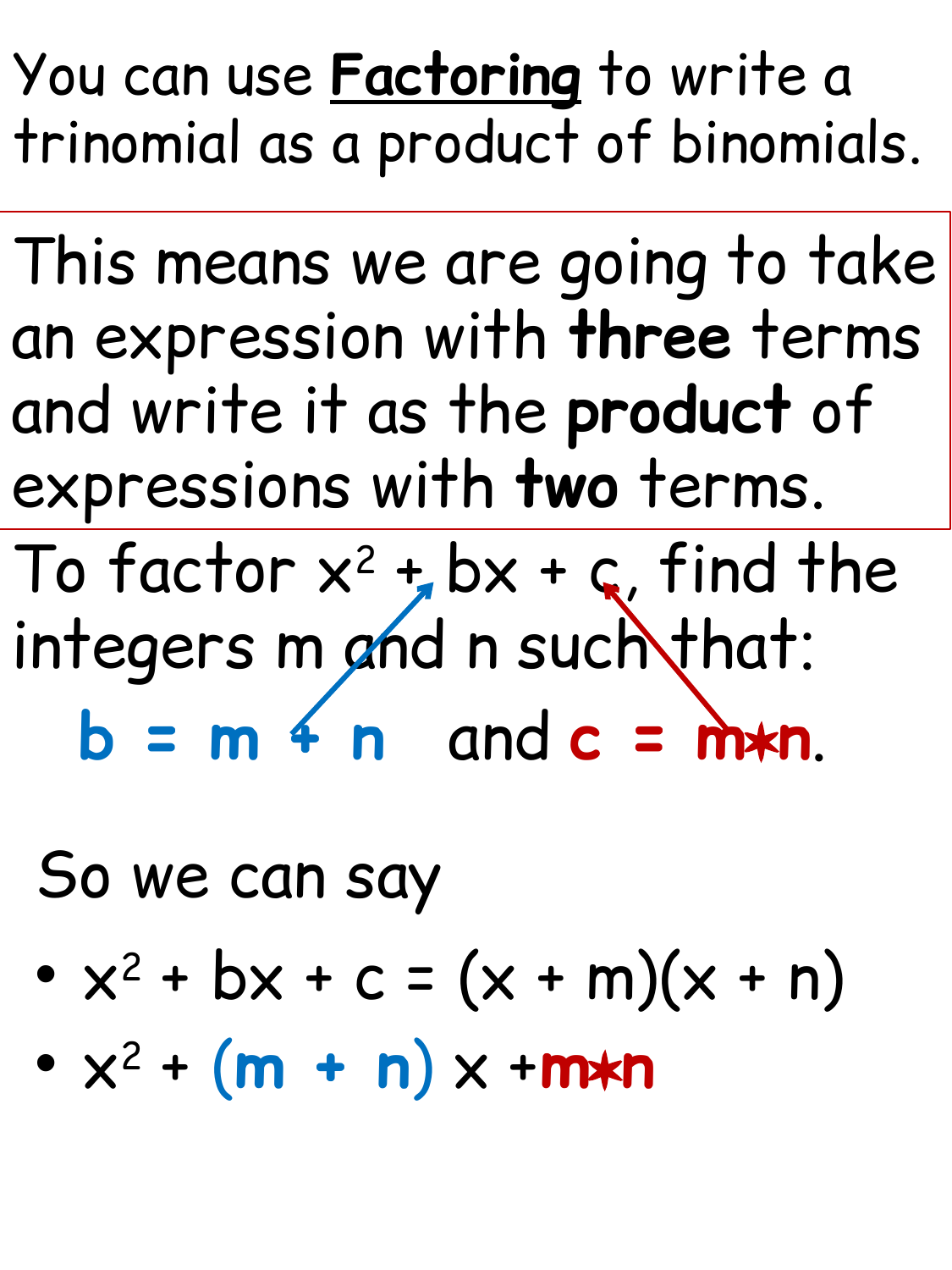

You can use Factoring to write a trinomial as a product of binomials.
This means we are going to take an expression with three terms and write it as the product of expressions with two terms.
# To factor x2 + bx + c, find the integers m and n such that:
and c = m∗n.
b = m + n
So we can say
x2 + bx + c = (x + m)(x + n)
x2 + (m + n) x +m∗n